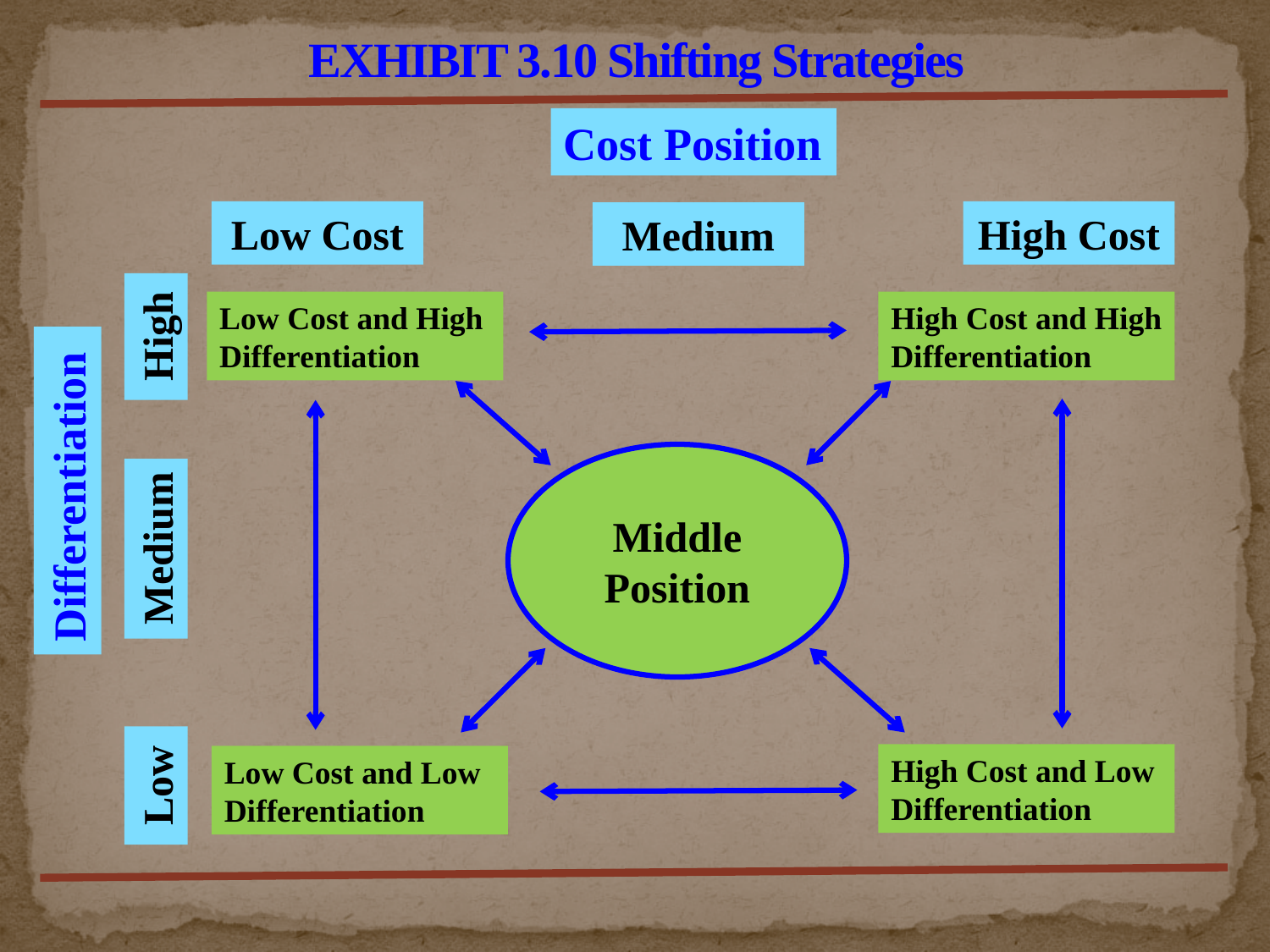

# EXHIBIT 3.10 Shifting Strategies
Cost Position
Low Cost
High Cost
Medium
Low Cost and High Differentiation
High Cost and High Differentiation
High
Middle
Position
Differentiation
Medium
High Cost and Low Differentiation
Low Cost and Low Differentiation
Low